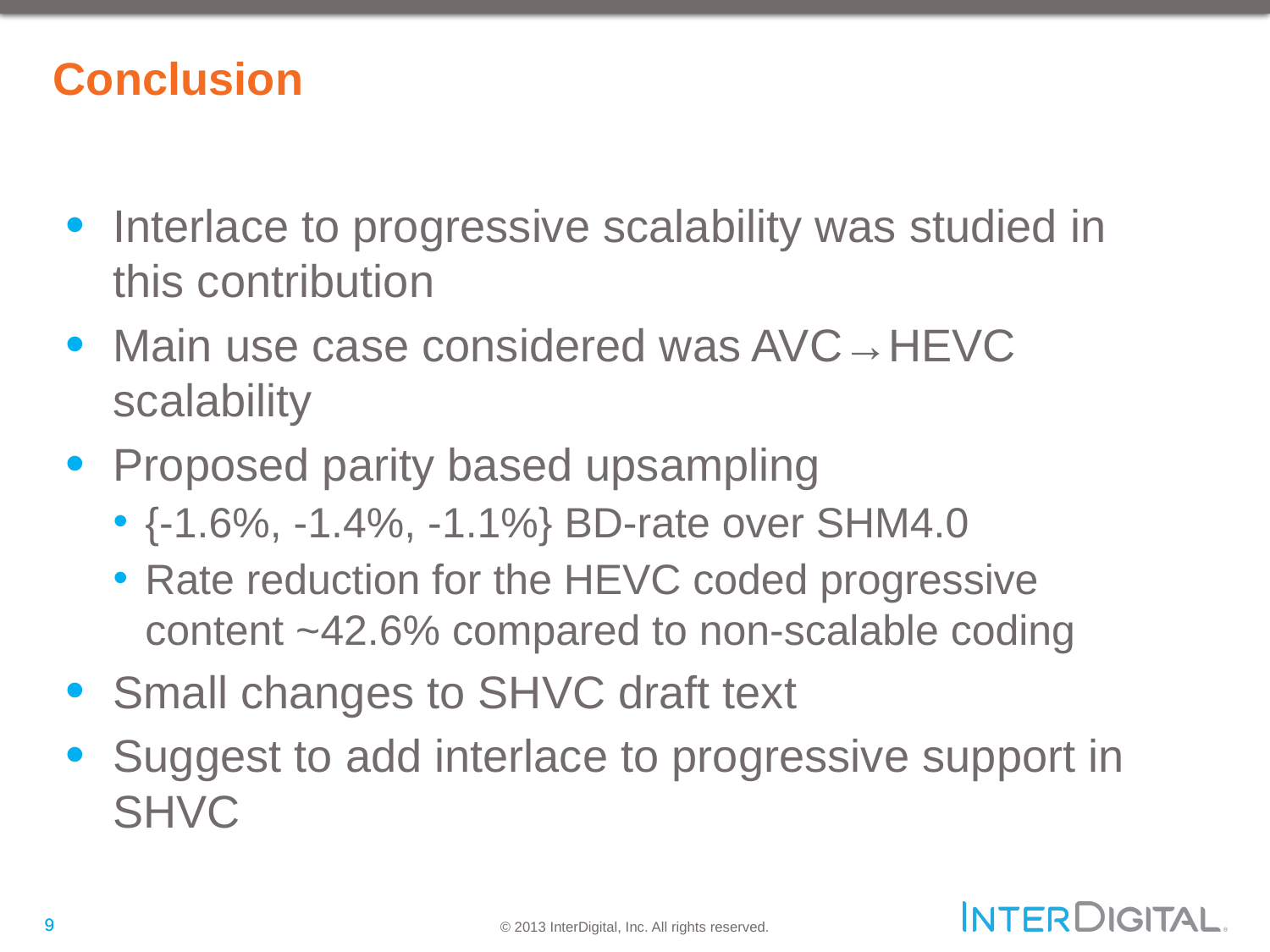

# Conclusion
Interlace to progressive scalability was studied in this contribution
Main use case considered was AVC→HEVC scalability
Proposed parity based upsampling
{-1.6%, -1.4%, -1.1%} BD-rate over SHM4.0
Rate reduction for the HEVC coded progressive content ~42.6% compared to non-scalable coding
Small changes to SHVC draft text
Suggest to add interlace to progressive support in SHVC